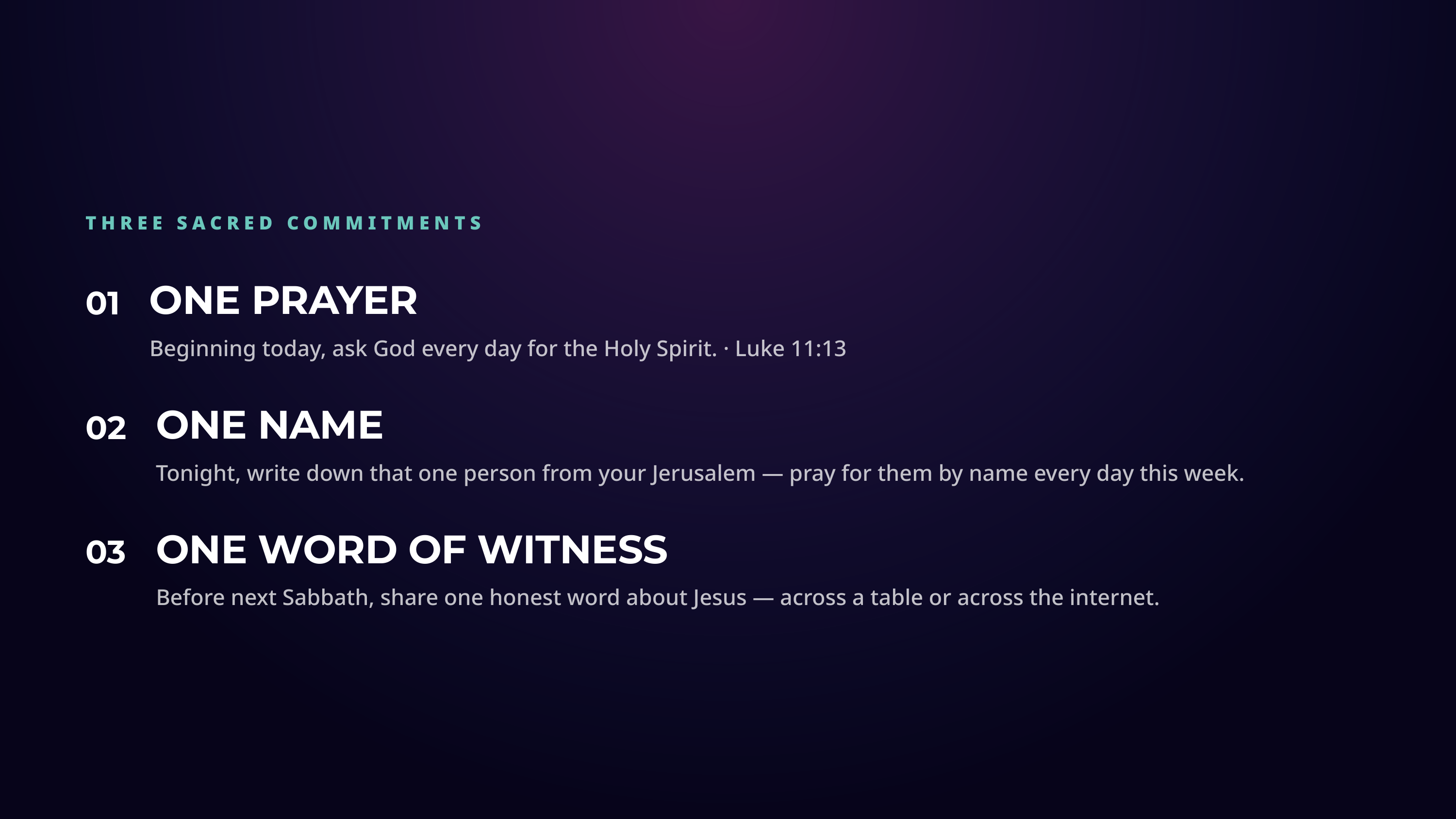

THREE SACRED COMMITMENTS
ONE PRAYER
01
Beginning today, ask God every day for the Holy Spirit. · Luke 11:13
ONE NAME
02
Tonight, write down that one person from your Jerusalem — pray for them by name every day this week.
ONE WORD OF WITNESS
03
Before next Sabbath, share one honest word about Jesus — across a table or across the internet.